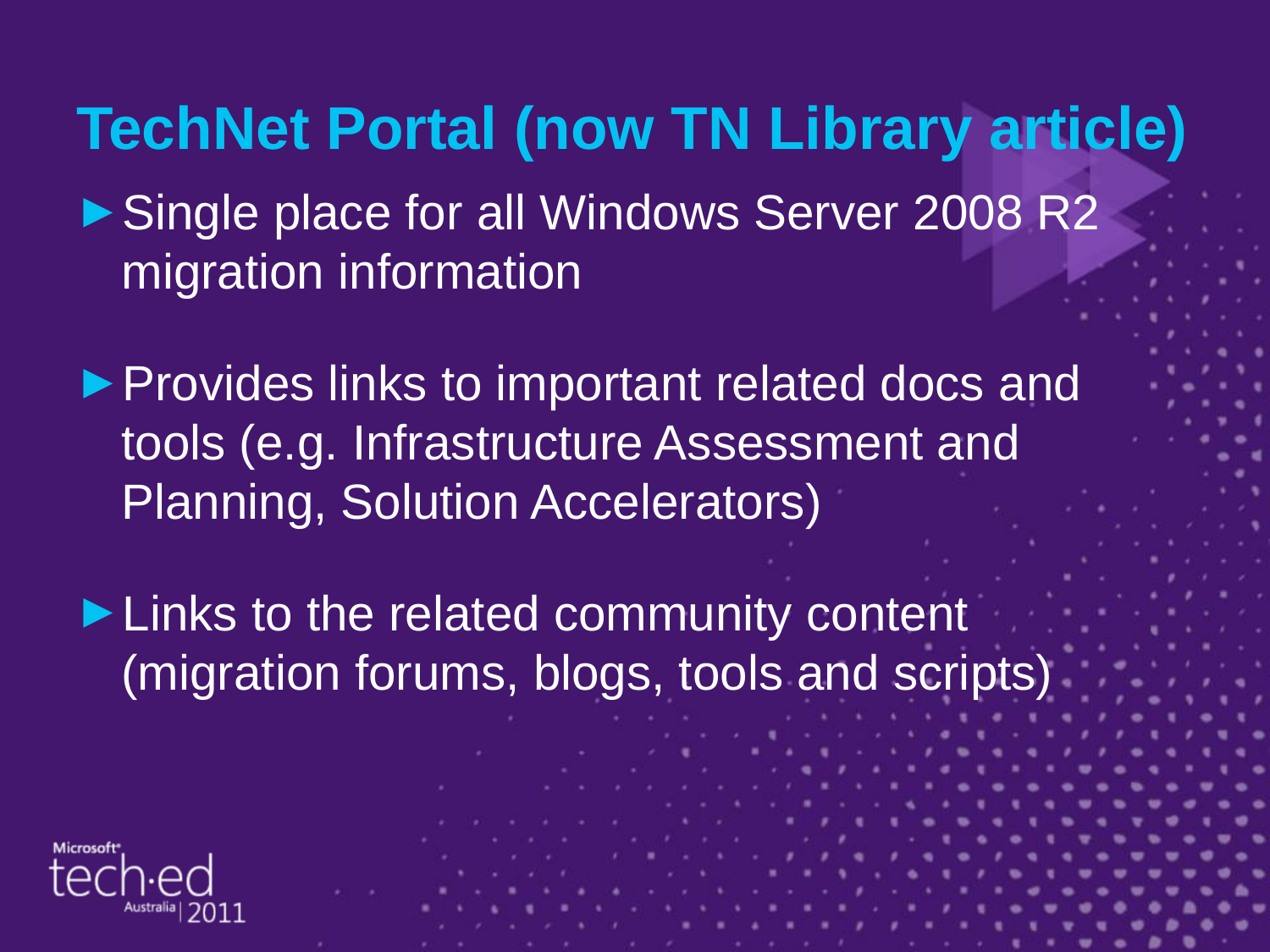

# TechNet Portal (now TN Library article)
Single place for all Windows Server 2008 R2 migration information
Provides links to important related docs and tools (e.g. Infrastructure Assessment and Planning, Solution Accelerators)
Links to the related community content (migration forums, blogs, tools and scripts)